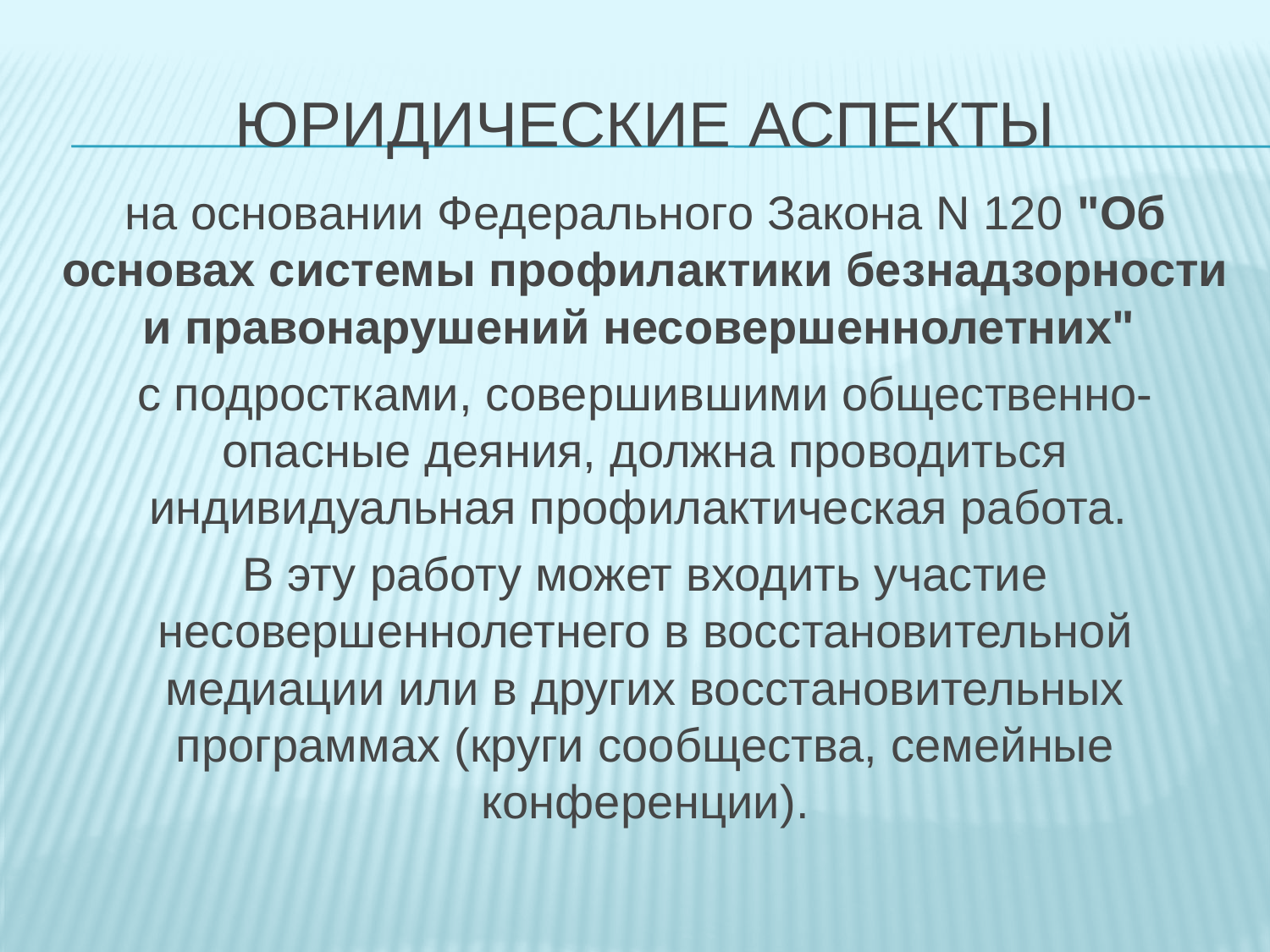

# Юридические аспекты
на основании Федерального Закона N 120 "Об основах системы профилактики безнадзорности и правонарушений несовершеннолетних"
с подростками, совершившими общественно-опасные деяния, должна проводиться индивидуальная профилактическая работа.
В эту работу может входить участие несовершеннолетнего в восстановительной медиации или в других восстановительных программах (круги сообщества, семейные конференции).